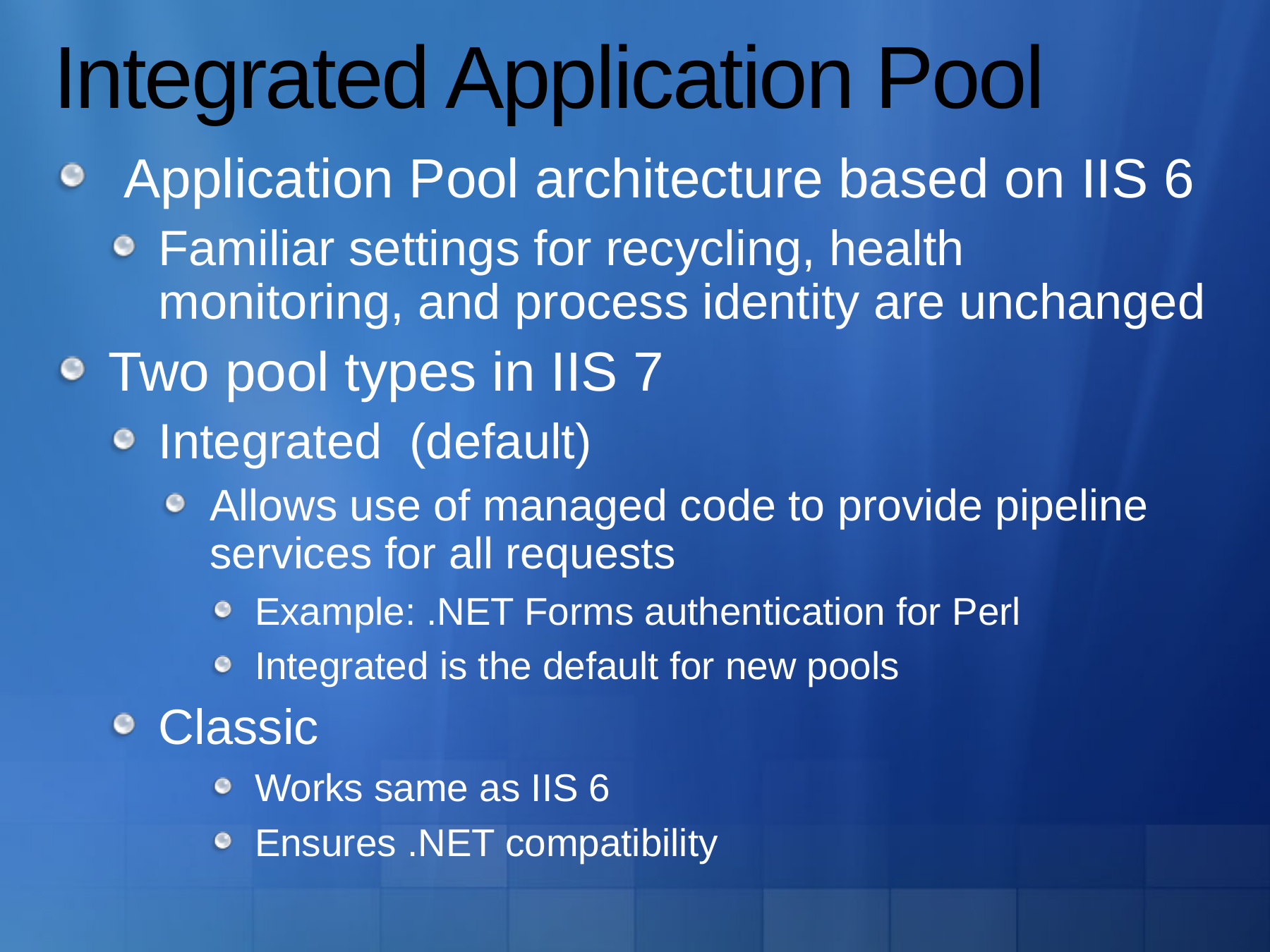

# Integrated Application Pool
 Application Pool architecture based on IIS 6
Familiar settings for recycling, health monitoring, and process identity are unchanged
Two pool types in IIS 7
Integrated  (default)
Allows use of managed code to provide pipeline services for all requests
Example: .NET Forms authentication for Perl
Integrated is the default for new pools
Classic
Works same as IIS 6
Ensures .NET compatibility